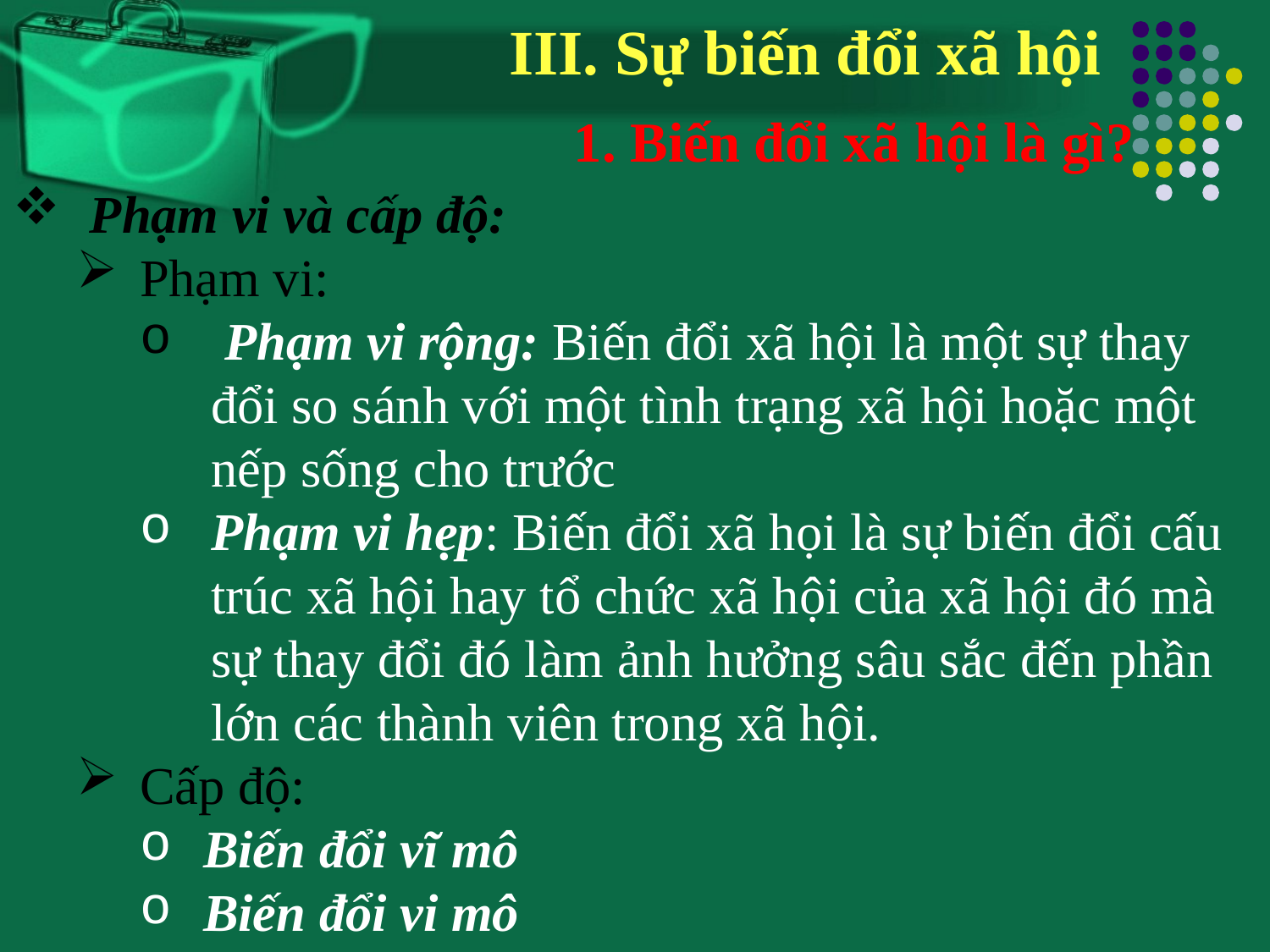

III. Sự biến đổi xã hội
      1. Biến đổi xã hội là gì?
 Phạm vi và cấp độ:
Phạm vi:
 Phạm vi rộng: Biến đổi xã hội là một sự thay đổi so sánh với một tình trạng xã hội hoặc một nếp sống cho trước
Phạm vi hẹp: Biến đổi xã họi là sự biến đổi cấu trúc xã hội hay tổ chức xã hội của xã hội đó mà sự thay đổi đó làm ảnh hưởng sâu sắc đến phần lớn các thành viên trong xã hội.
Cấp độ:
Biến đổi vĩ mô
Biến đổi vi mô